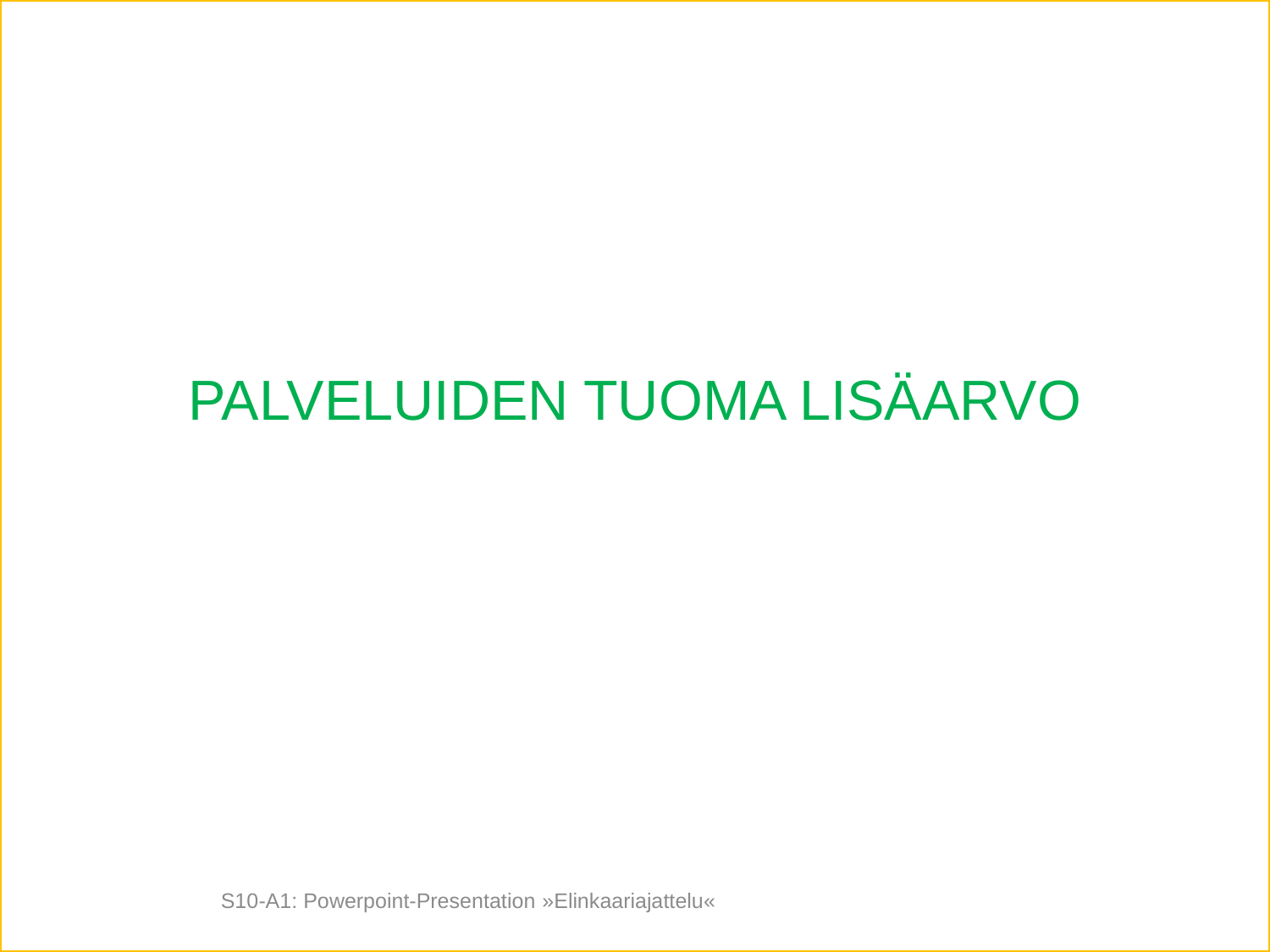

# PALVELUIDEN TUOMA LISÄARVO
S10-A1: Powerpoint-Presentation »Elinkaariajattelu«